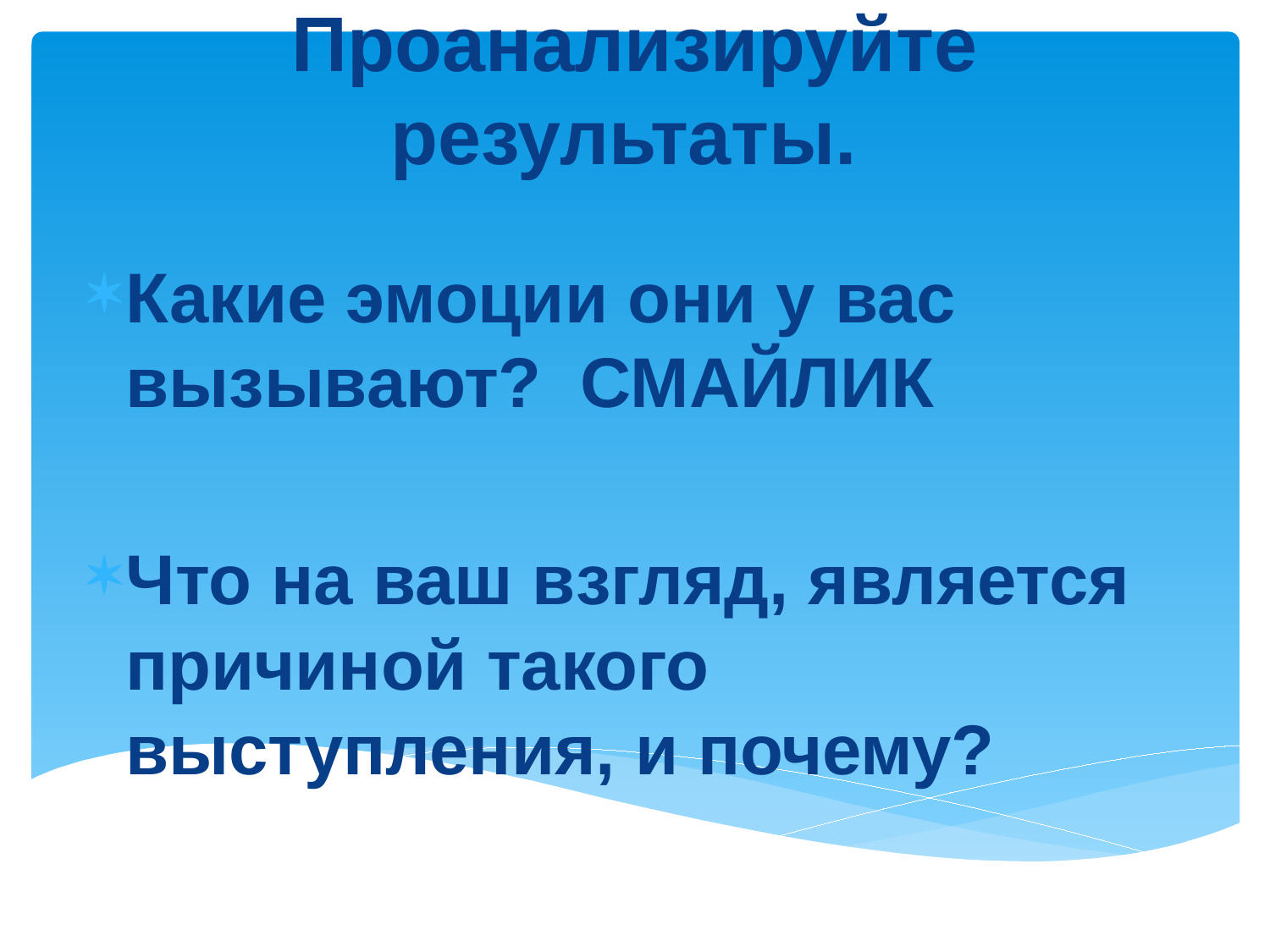

# Проанализируйте результаты.
Какие эмоции они у вас вызывают?  СМАЙЛИК

Что на ваш взгляд, является причиной такого выступления, и почему?